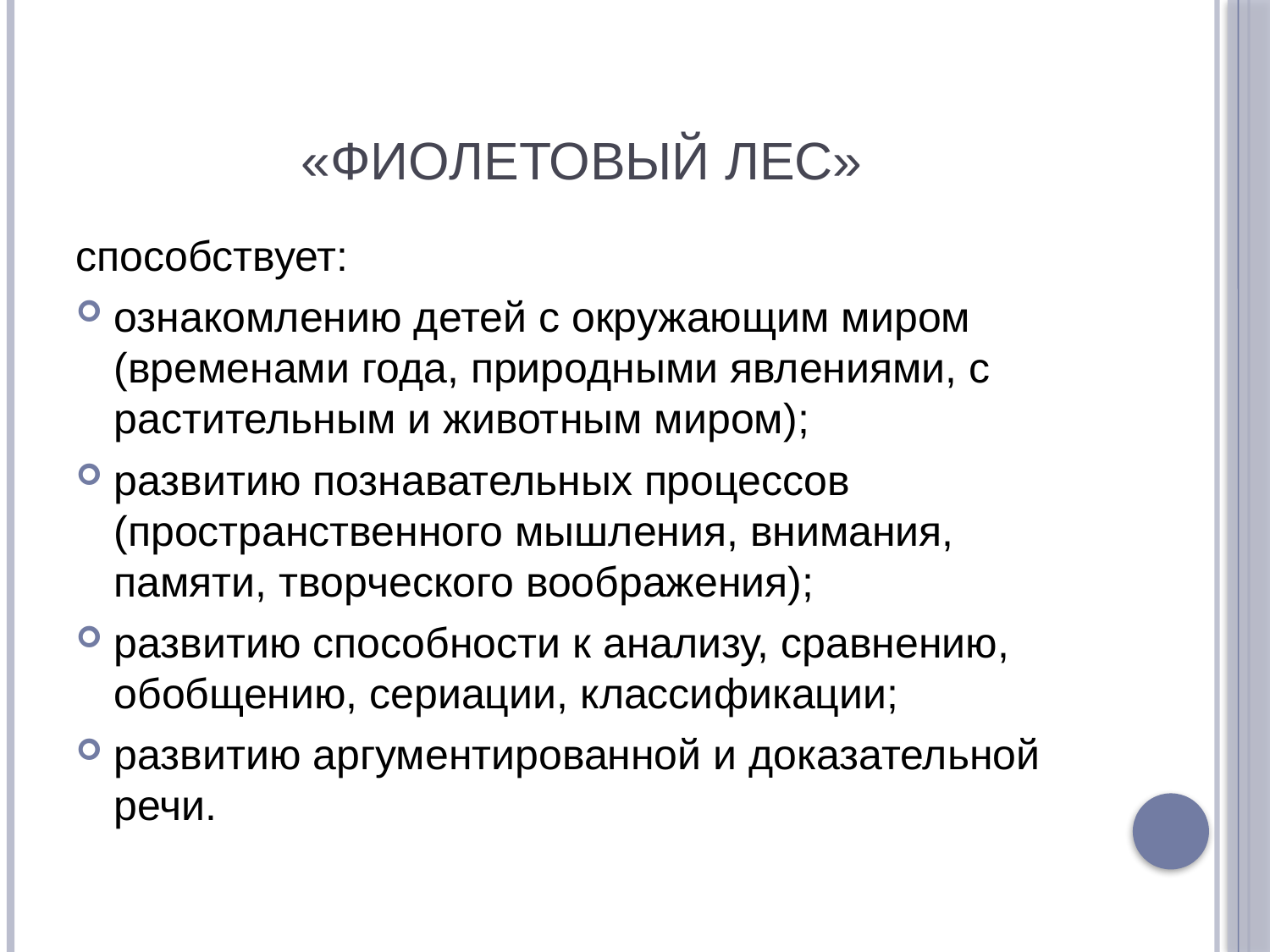

# «Фиолетовый лес»
способствует:
ознакомлению детей с окружающим миром (временами года, природными явлениями, с растительным и животным миром);
развитию познавательных процессов (пространственного мышления, внимания, памяти, творческого воображения);
развитию способности к анализу, сравнению, обобщению, сериации, классификации;
развитию аргументированной и доказательной речи.